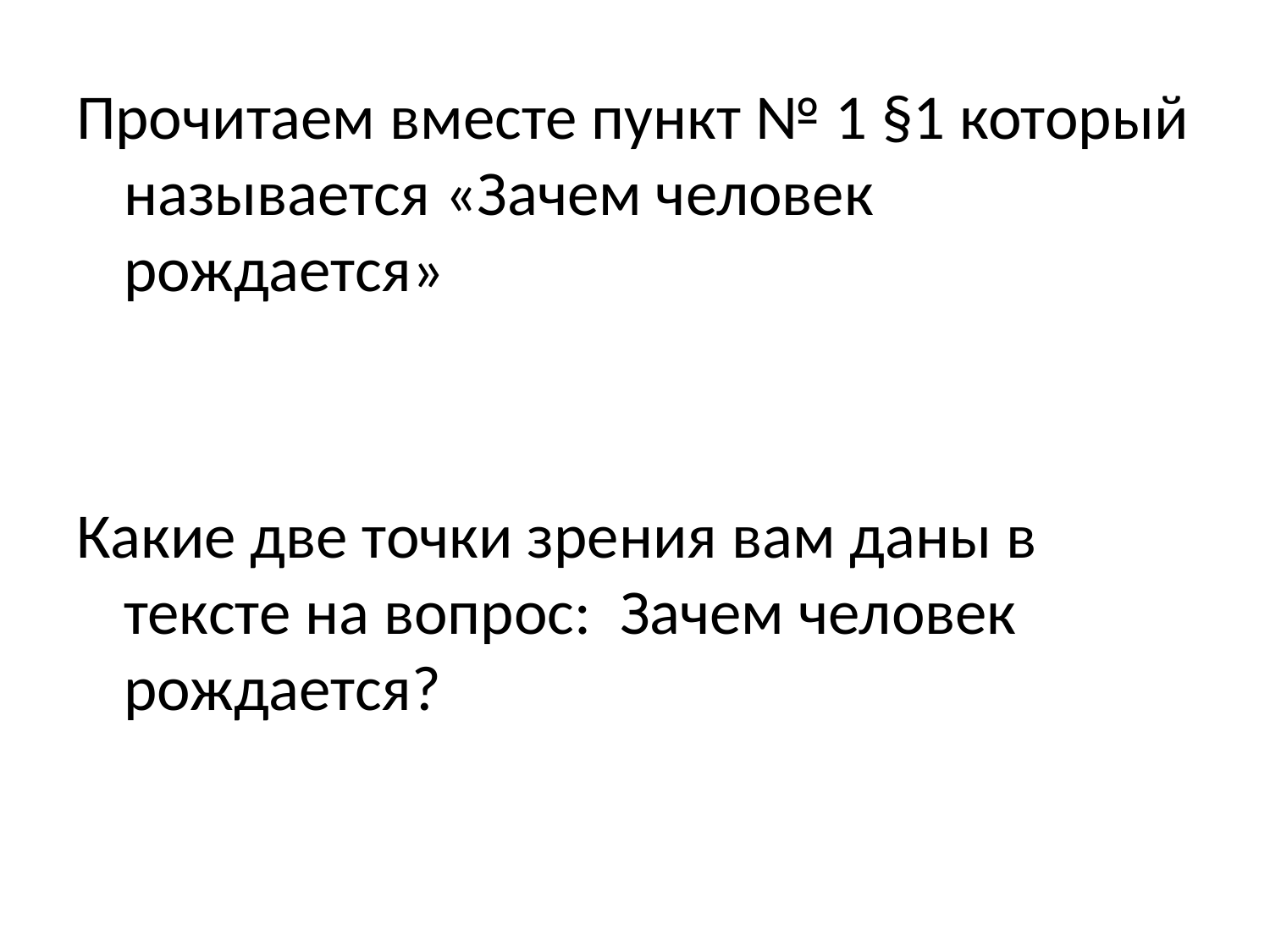

Прочитаем вместе пункт № 1 §1 который называется «Зачем человек рождается»

Какие две точки зрения вам даны в тексте на вопрос:  Зачем человек рождается?